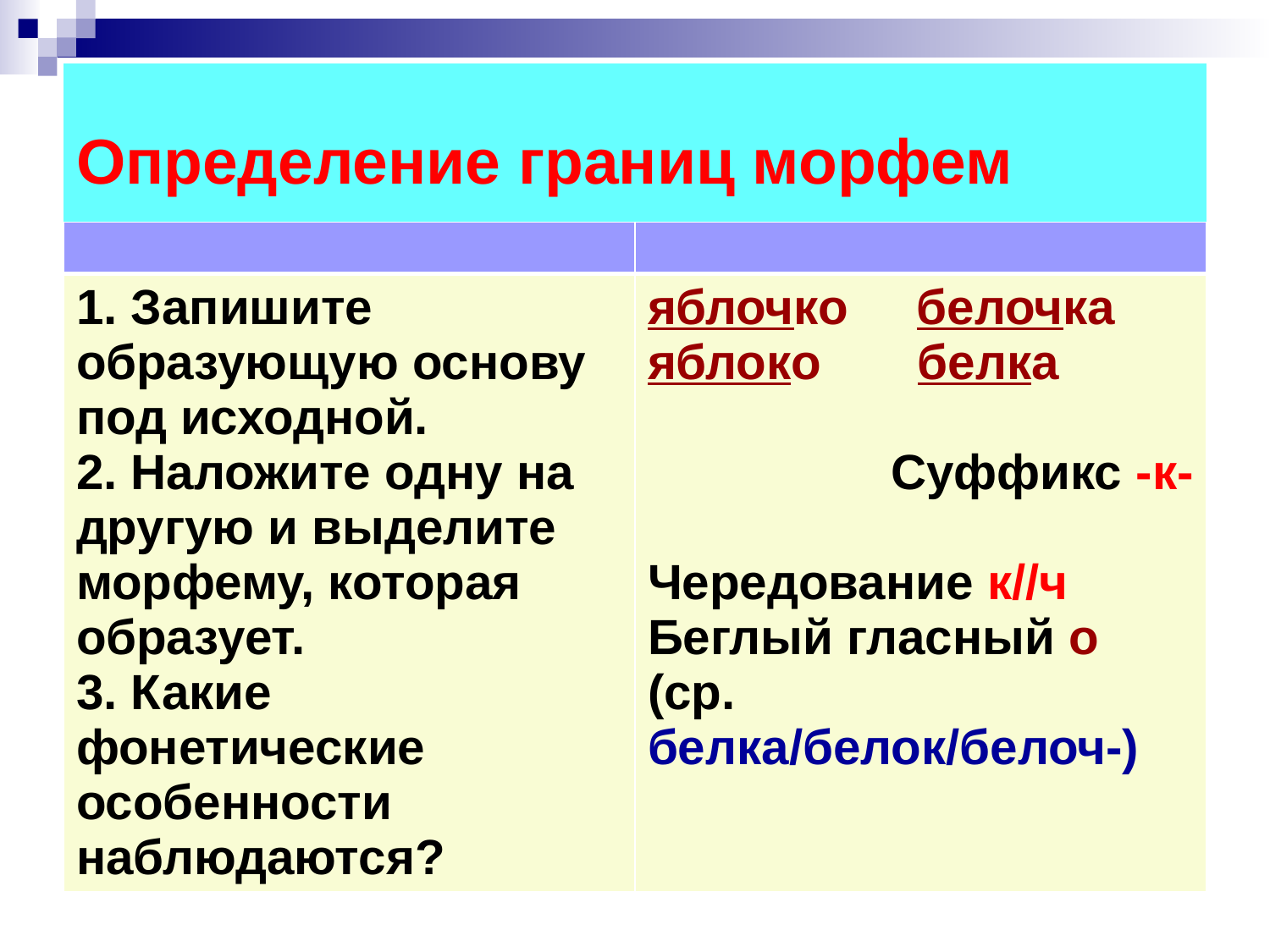

Определение границ морфем
|  |  |
| --- | --- |
| 1. Запишите образующую основу под исходной. 2. Наложите одну на другую и выделите морфему, которая образует. 3. Какие фонетические особенности наблюдаются? | яблочко белочка яблоко белка Суффикс -к- Чередование к//ч Беглый гласный о (ср. белка/белок/белоч-) |